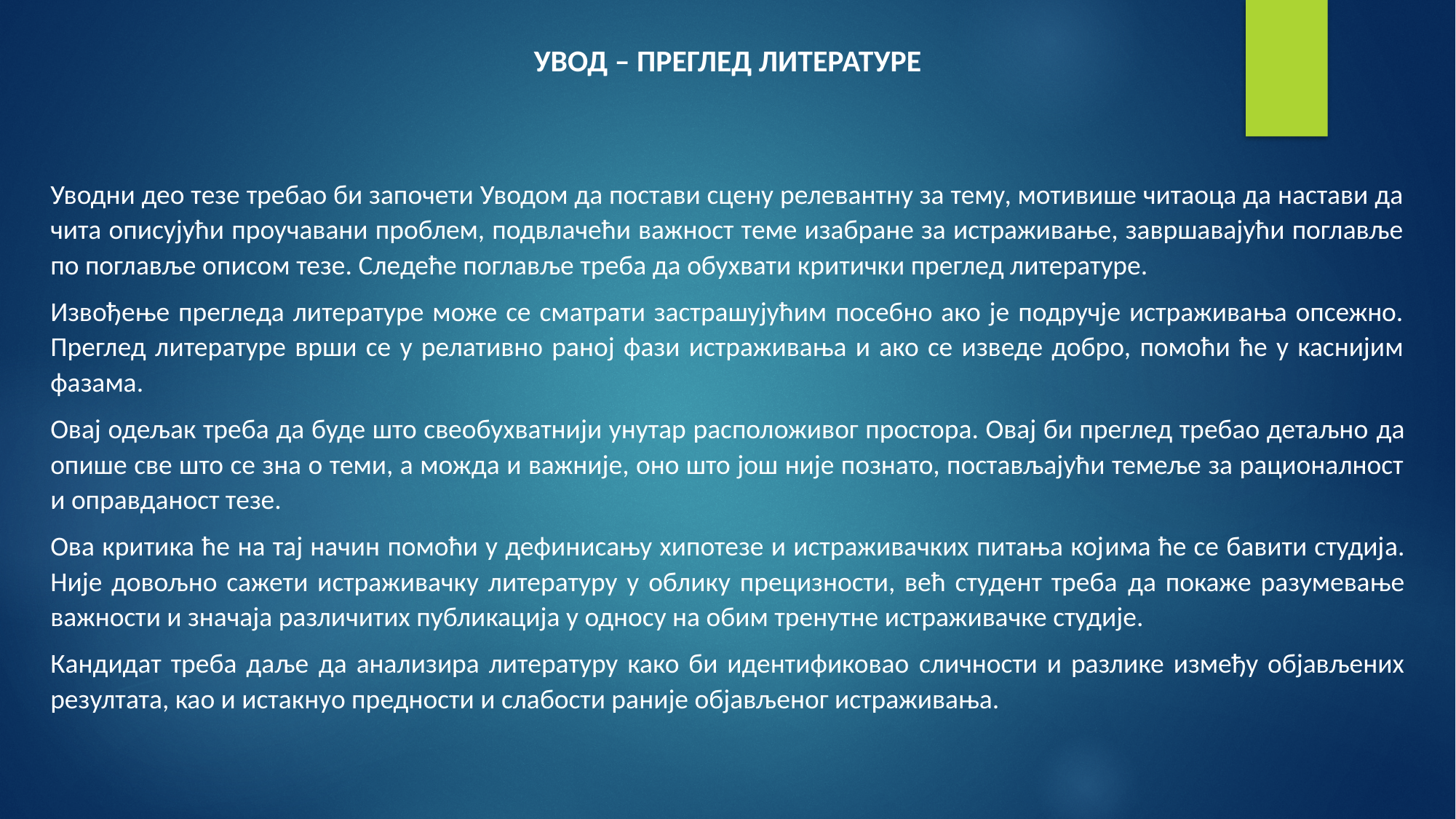

УВОД – ПРЕГЛЕД ЛИТЕРАТУРЕ
Уводни део тезе требао би започети Уводом да постави сцену релевантну за тему, мотивише читаоца да настави да чита описујући проучавани проблем, подвлачећи важност теме изабране за истраживање, завршавајући поглавље по поглавље описом тезе. Следеће поглавље треба да обухвати критички преглед литературе.
Извођење прегледа литературе може се сматрати застрашујућим посебно ако је подручје истраживања опсежно. Преглед литературе врши се у релативно раној фази истраживања и ако се изведе добро, помоћи ће у каснијим фазама.
Овај одељак треба да буде што свеобухватнији унутар расположивог простора. Овај би преглед требао детаљно да опише све што се зна о теми, а можда и важније, оно што још није познато, постављајући темеље за рационалност и оправданост тезе.
Ова критика ће на тај начин помоћи у дефинисању хипотезе и истраживачких питања којима ће се бавити студија. Није довољно сажети истраживачку литературу у облику прецизности, већ студент треба да покаже разумевање важности и значаја различитих публикација у односу на обим тренутне истраживачке студије.
Кандидат треба даље да анализира литературу како би идентификовао сличности и разлике између објављених резултата, као и истакнуо предности и слабости раније објављеног истраживања.